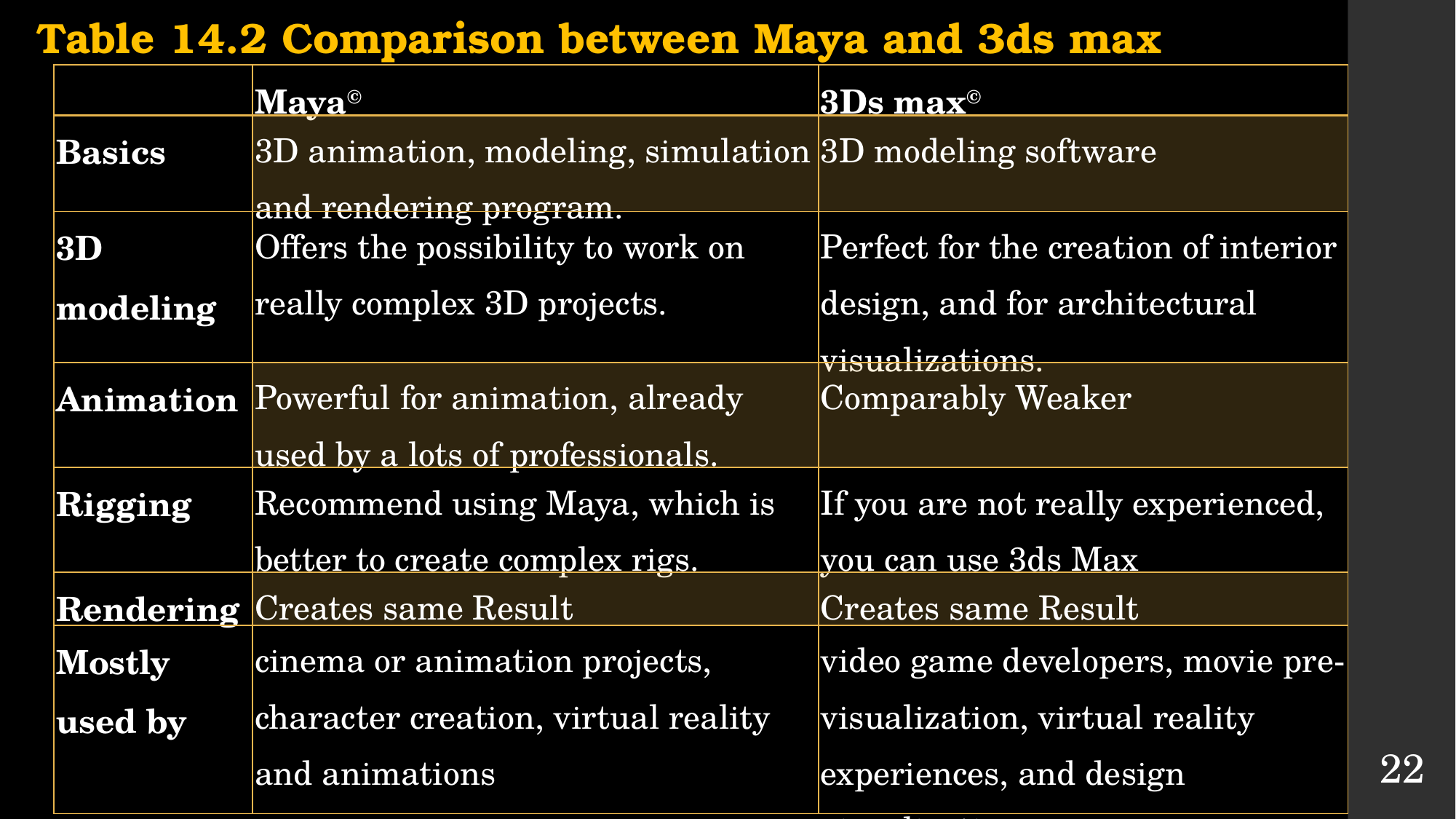

Table 14.2 Comparison between Maya and 3ds max
|  | Maya© | 3Ds max© |
| --- | --- | --- |
| Basics | 3D animation, modeling, simulation and rendering program. | 3D modeling software |
| 3D modeling | Offers the possibility to work on really complex 3D projects. | Perfect for the creation of interior design, and for architectural visualizations. |
| Animation | Powerful for animation, already used by a lots of professionals. | Comparably Weaker |
| Rigging | Recommend using Maya, which is better to create complex rigs. | If you are not really experienced, you can use 3ds Max |
| Rendering | Creates same Result | Creates same Result |
| Mostly used by | cinema or animation projects, character creation, virtual reality and animations | video game developers, movie pre-visualization, virtual reality experiences, and design visualization |
22